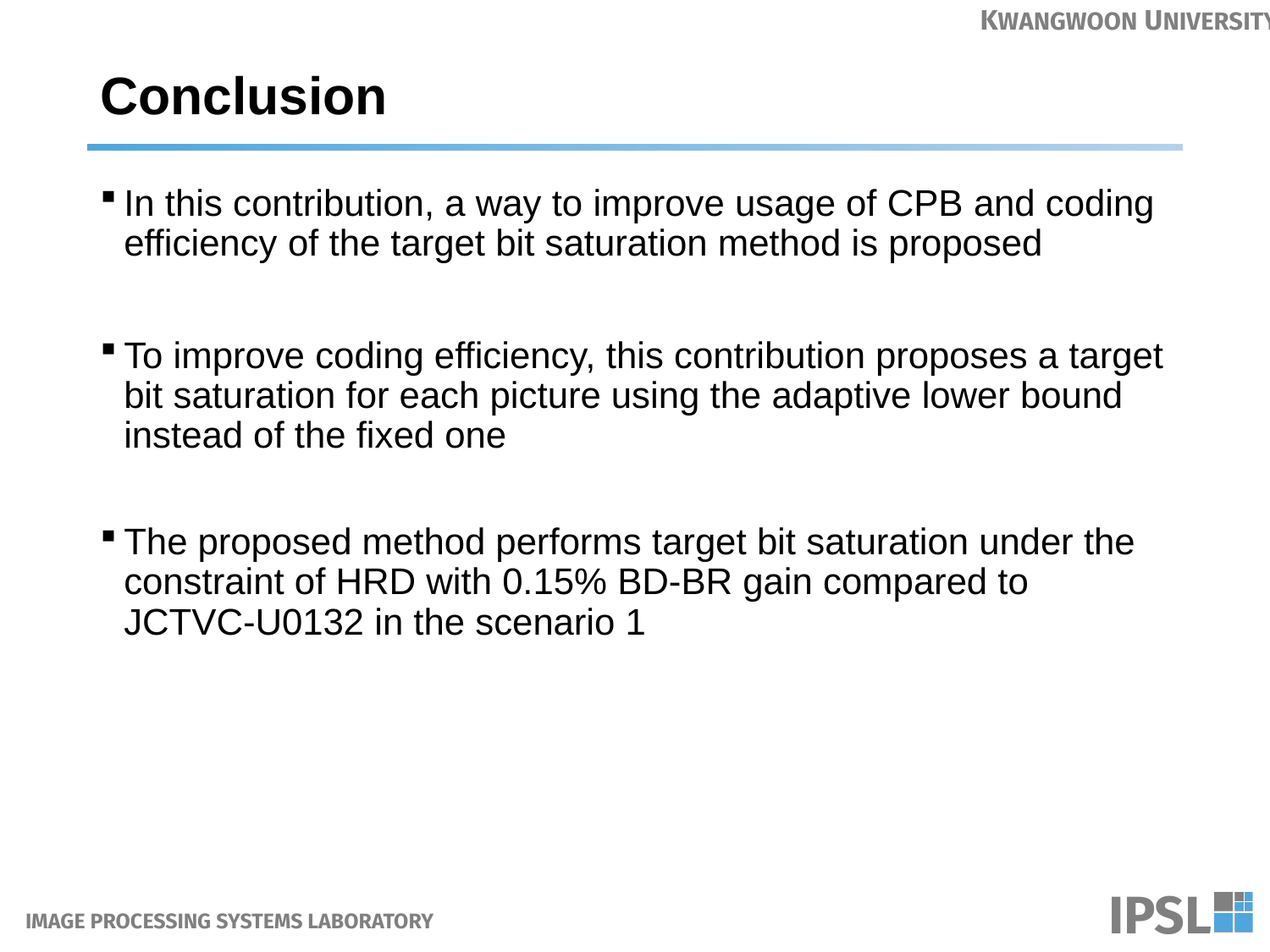

# Conclusion
In this contribution, a way to improve usage of CPB and coding efficiency of the target bit saturation method is proposed

To improve coding efficiency, this contribution proposes a target bit saturation for each picture using the adaptive lower bound instead of the fixed one

The proposed method performs target bit saturation under the constraint of HRD with 0.15% BD-BR gain compared to JCTVC-U0132 in the scenario 1